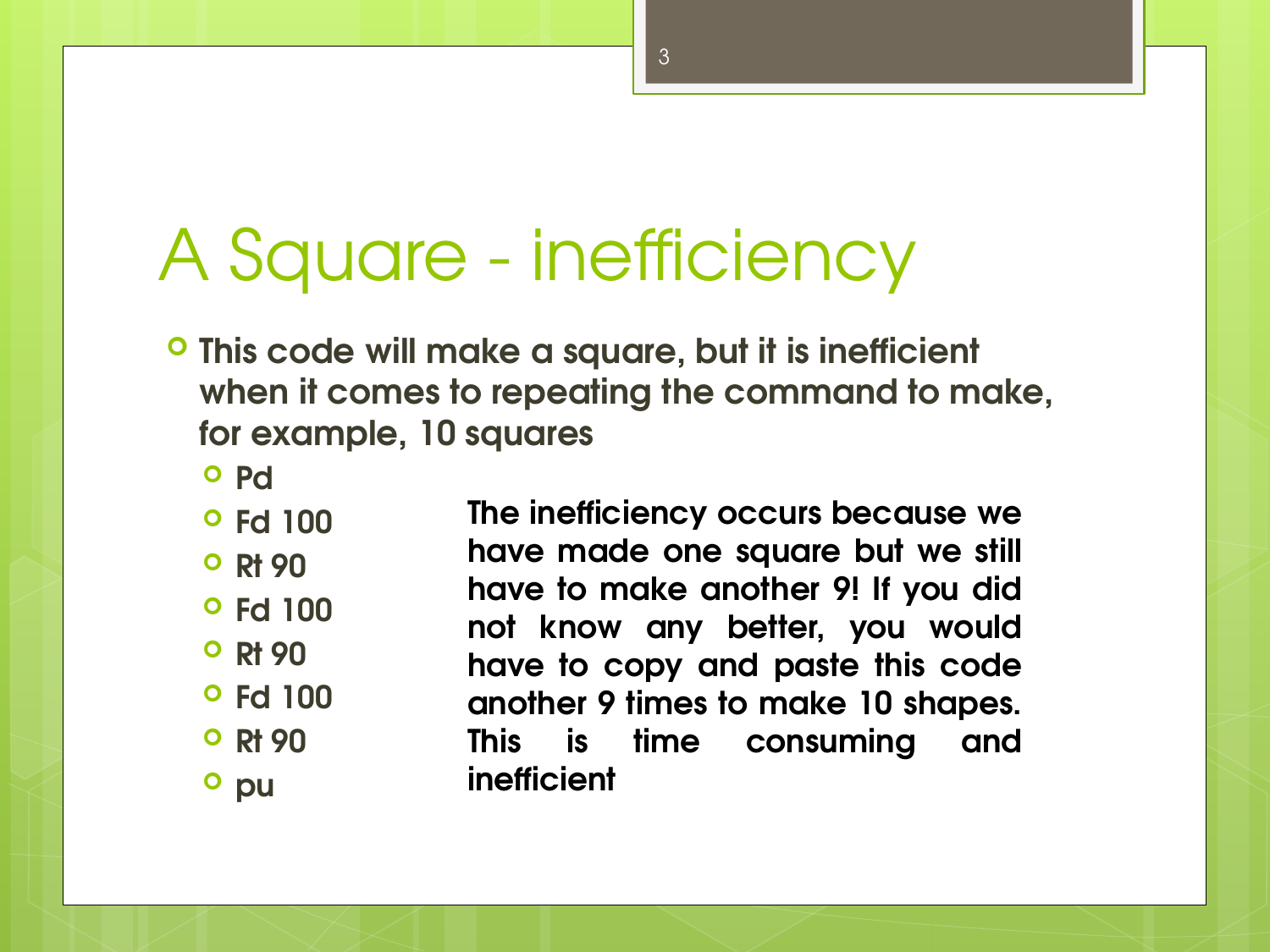

3
# A Square - inefficiency
This code will make a square, but it is inefficient when it comes to repeating the command to make, for example, 10 squares
Pd
Fd 100
Rt 90
Fd 100
Rt 90
Fd 100
Rt 90
pu
The inefficiency occurs because we have made one square but we still have to make another 9! If you did not know any better, you would have to copy and paste this code another 9 times to make 10 shapes. This is time consuming and inefficient